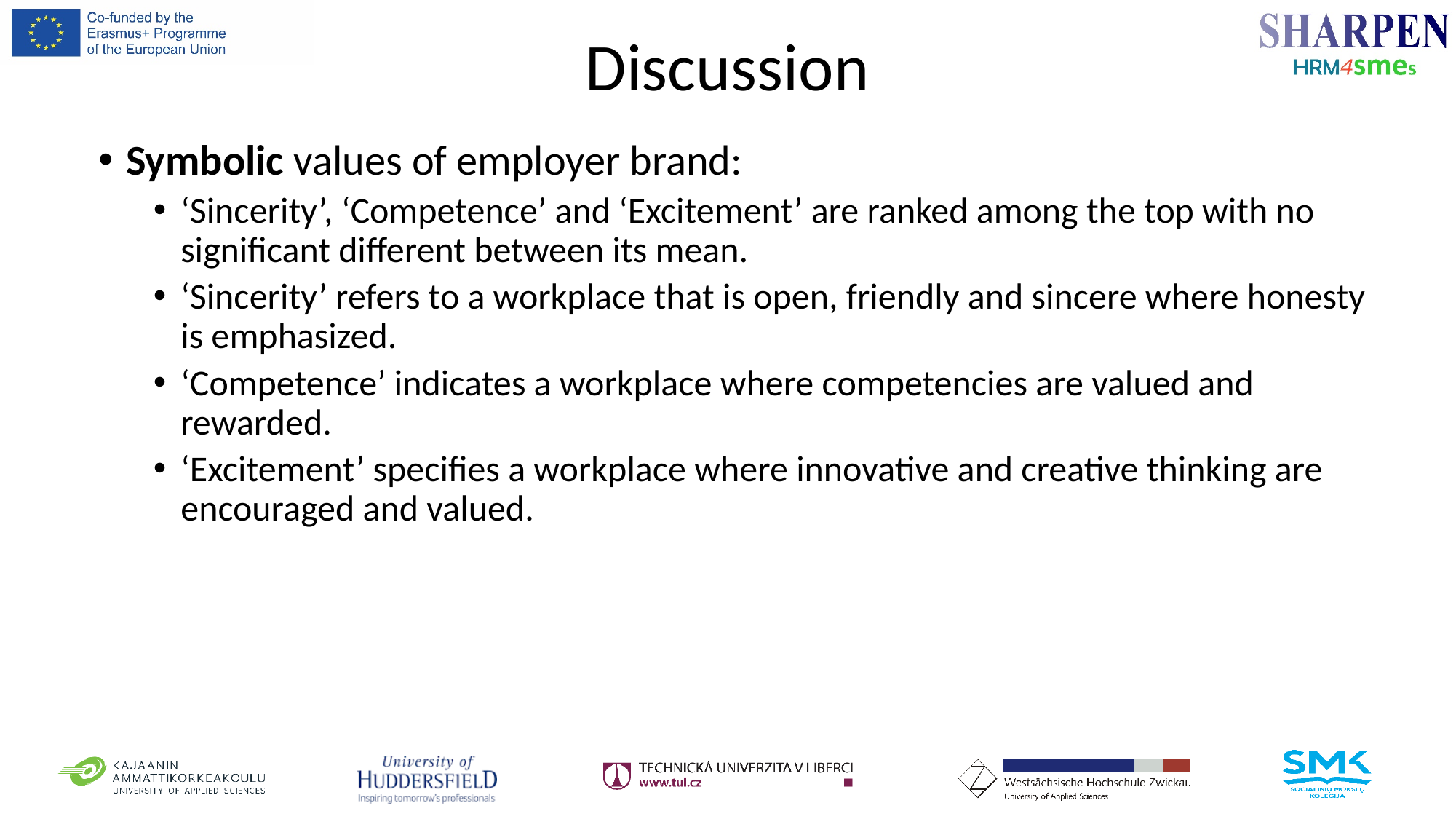

# Discussion
Symbolic values of employer brand:
‘Sincerity’, ‘Competence’ and ‘Excitement’ are ranked among the top with no significant different between its mean.
‘Sincerity’ refers to a workplace that is open, friendly and sincere where honesty is emphasized.
‘Competence’ indicates a workplace where competencies are valued and rewarded.
‘Excitement’ specifies a workplace where innovative and creative thinking are encouraged and valued.